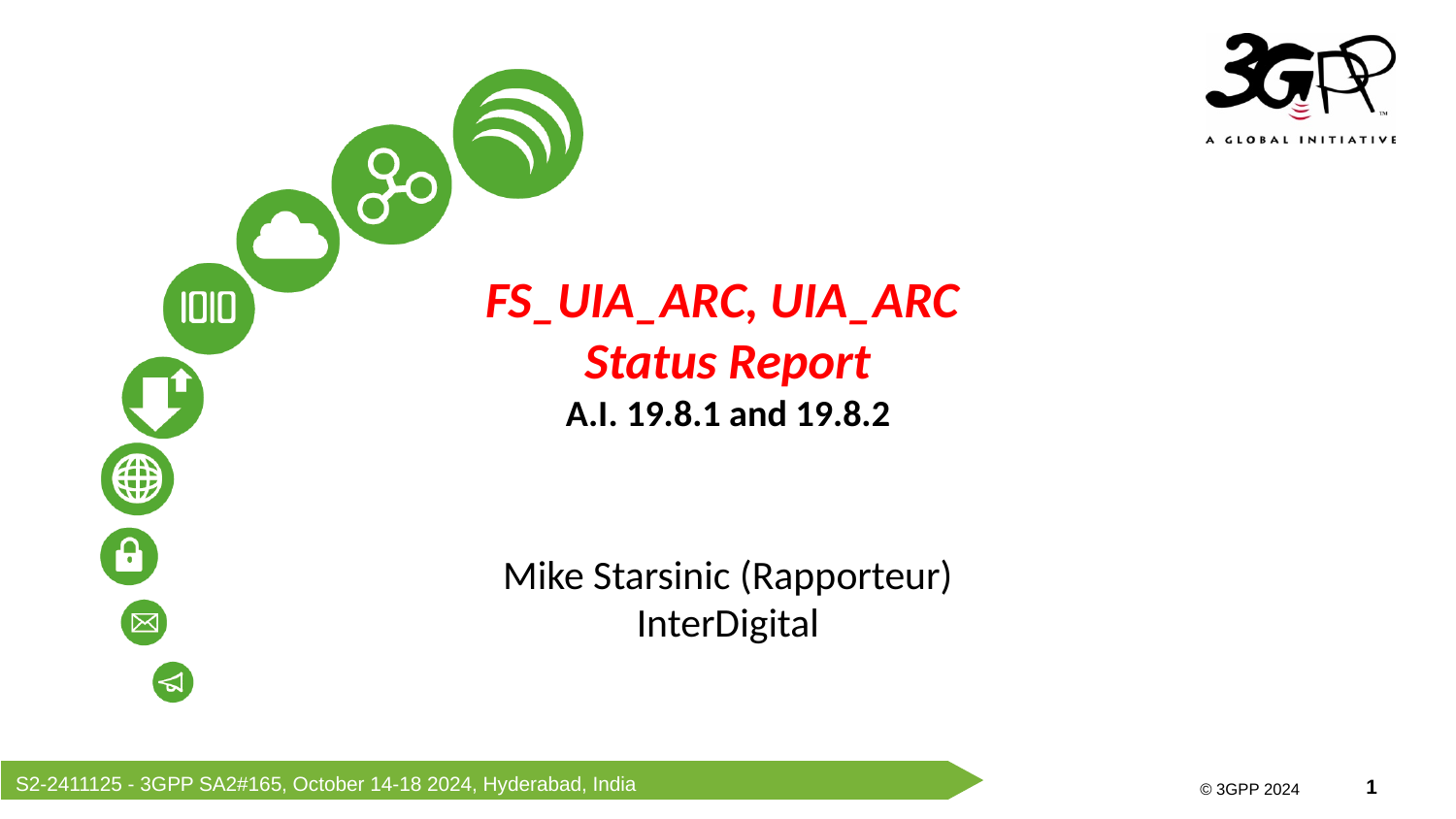

FS_UIA_ARC, UIA_ARC
Status Report
A.I. 19.8.1 and 19.8.2
Mike Starsinic (Rapporteur)
InterDigital

S2-2411125 - 3GPP SA2#165, October 14-18 2024, Hyderabad, India

© 3GPP 2024